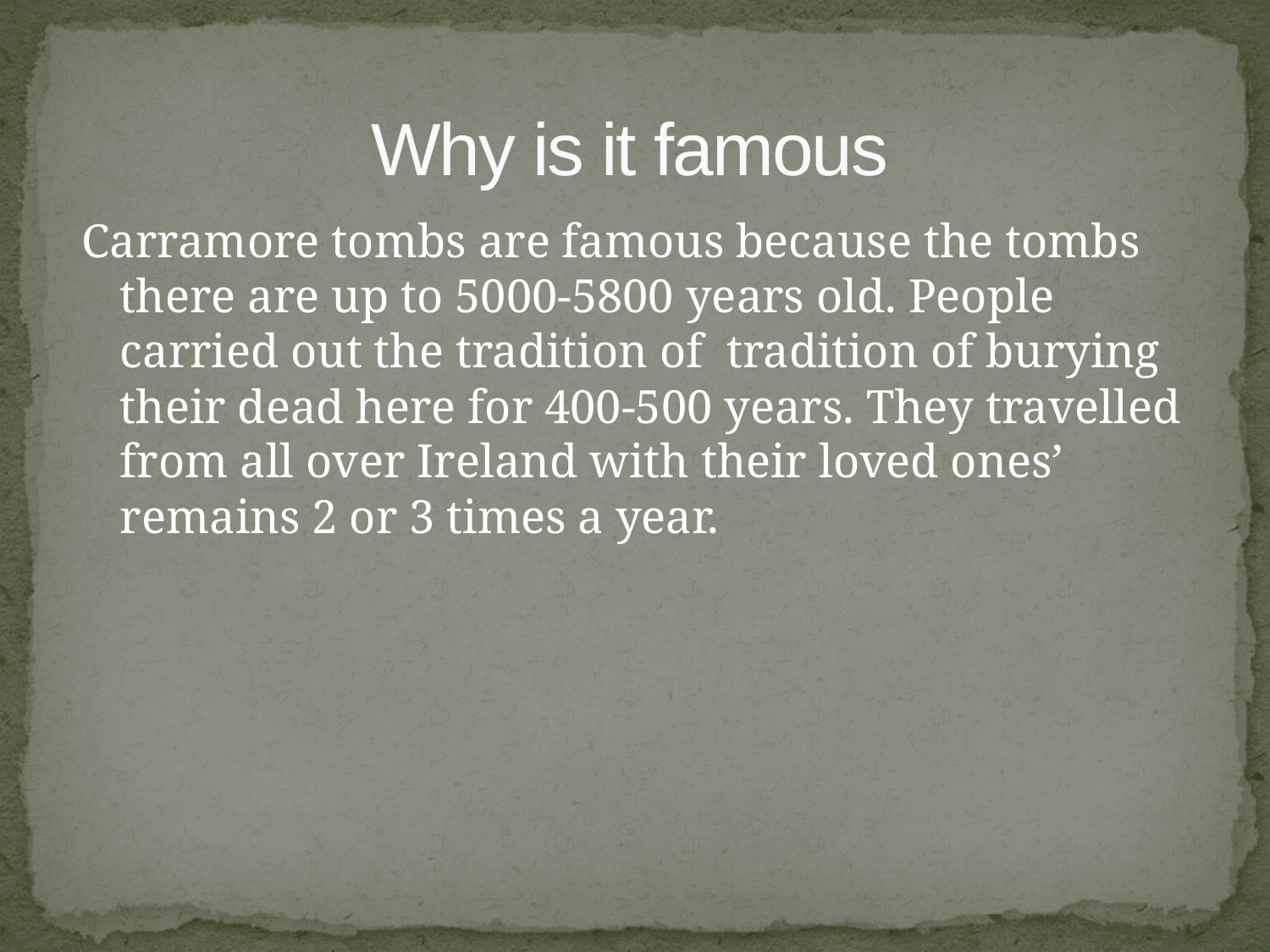

# Why is it famous
Carramore tombs are famous because the tombs there are up to 5000-5800 years old. People carried out the tradition of  tradition of burying their dead here for 400-500 years. They travelled from all over Ireland with their loved ones’ remains 2 or 3 times a year.